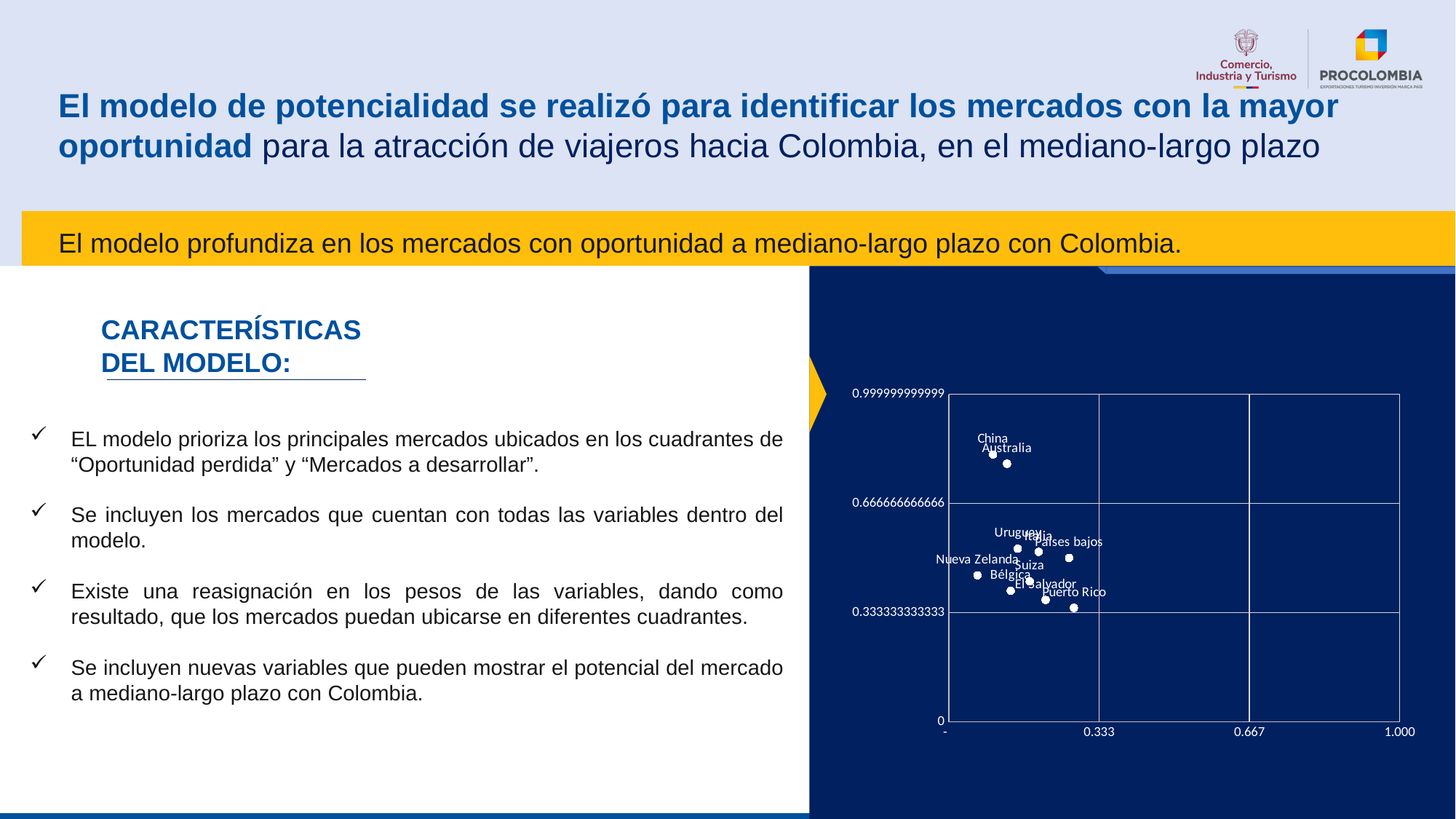

El modelo de potencialidad se realizó para identificar los mercados con la mayor oportunidad para la atracción de viajeros hacia Colombia, en el mediano-largo plazo

El modelo profundiza en los mercados con oportunidad a mediano-largo plazo con Colombia.
CARACTERÍSTICAS
DEL MODELO:

### Chart

| Category | PUNTAJE DEMANDA |
|---|---|

EL modelo prioriza los principales mercados ubicados en los cuadrantes de “Oportunidad perdida” y “Mercados a desarrollar”.

Se incluyen los mercados que cuentan con todas las variables dentro del modelo.

Existe una reasignación en los pesos de las variables, dando como resultado, que los mercados puedan ubicarse en diferentes cuadrantes.

Se incluyen nuevas variables que pueden mostrar el potencial del mercado a mediano-largo plazo con Colombia.